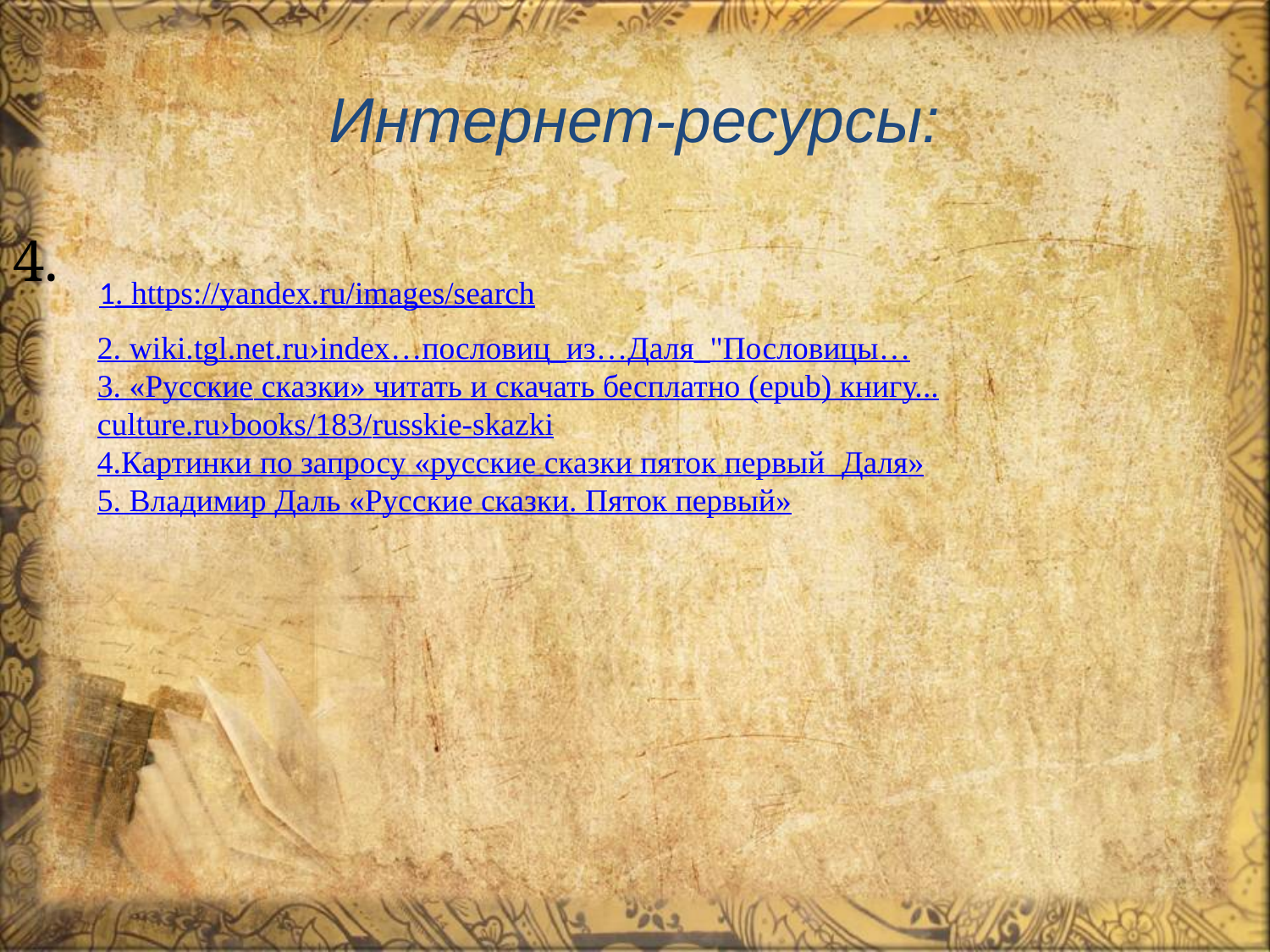

# Интернет-ресурсы:
4.
1. https://yandex.ru/images/search
2. wiki.tgl.net.ru›index…пословиц_из…Даля_"Пословицы…
3. «Русские сказки» читать и скачать бесплатно (epub) книгу...
culture.ru›books/183/russkie-skazki
4.Картинки по запросу «русские сказки пяток первый  Даля»
5. Владимир Даль «Русские сказки. Пяток первый»